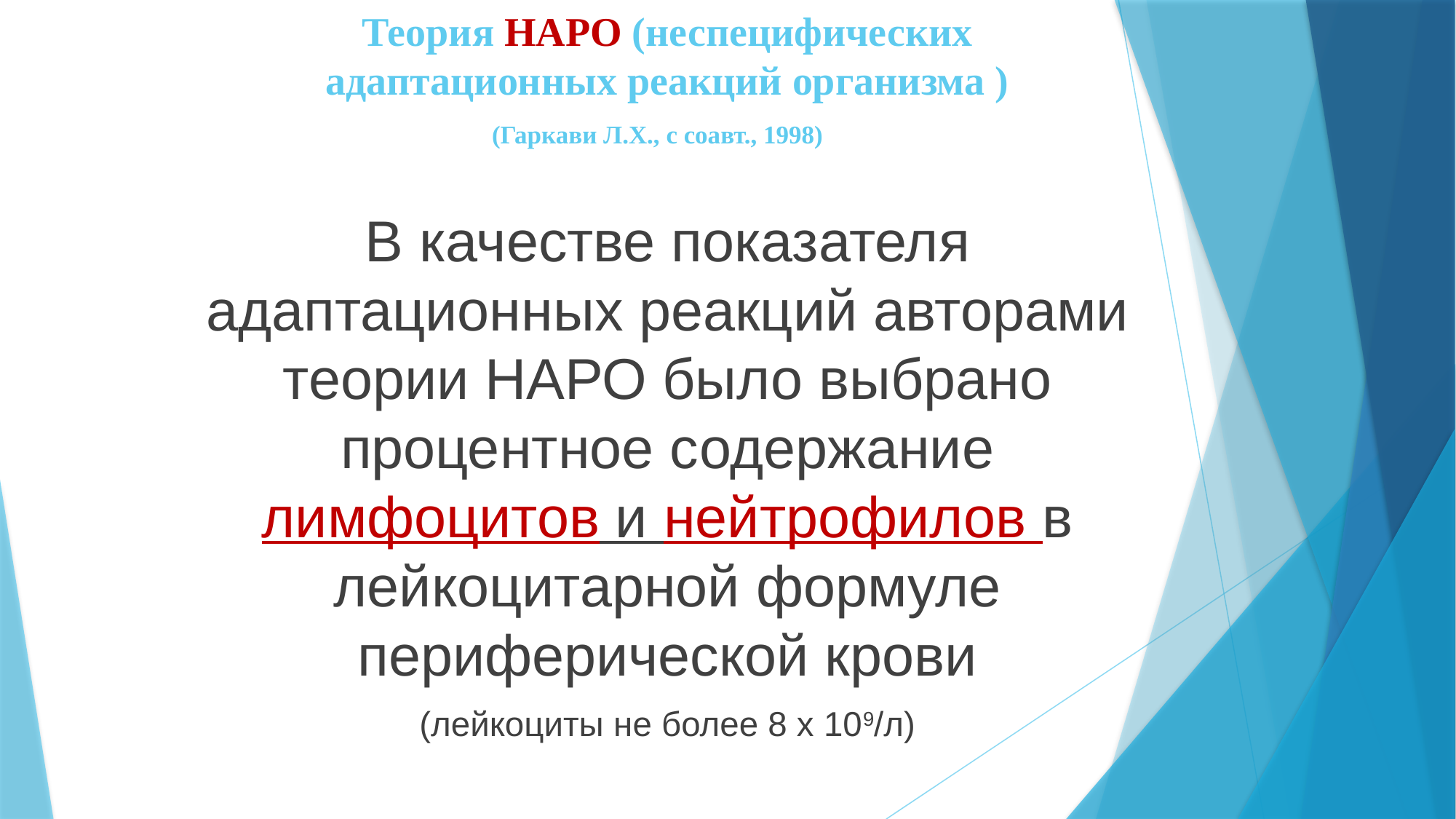

# Теория НАРО (неспецифических адаптационных реакций организма ) (Гаркави Л.Х., с соавт., 1998)
В качестве показателя адаптационных реакций авторами теории НАРО было выбрано процентное содержание лимфоцитов и нейтрофилов в лейкоцитарной формуле периферической крови
(лейкоциты не более 8 х 109/л)